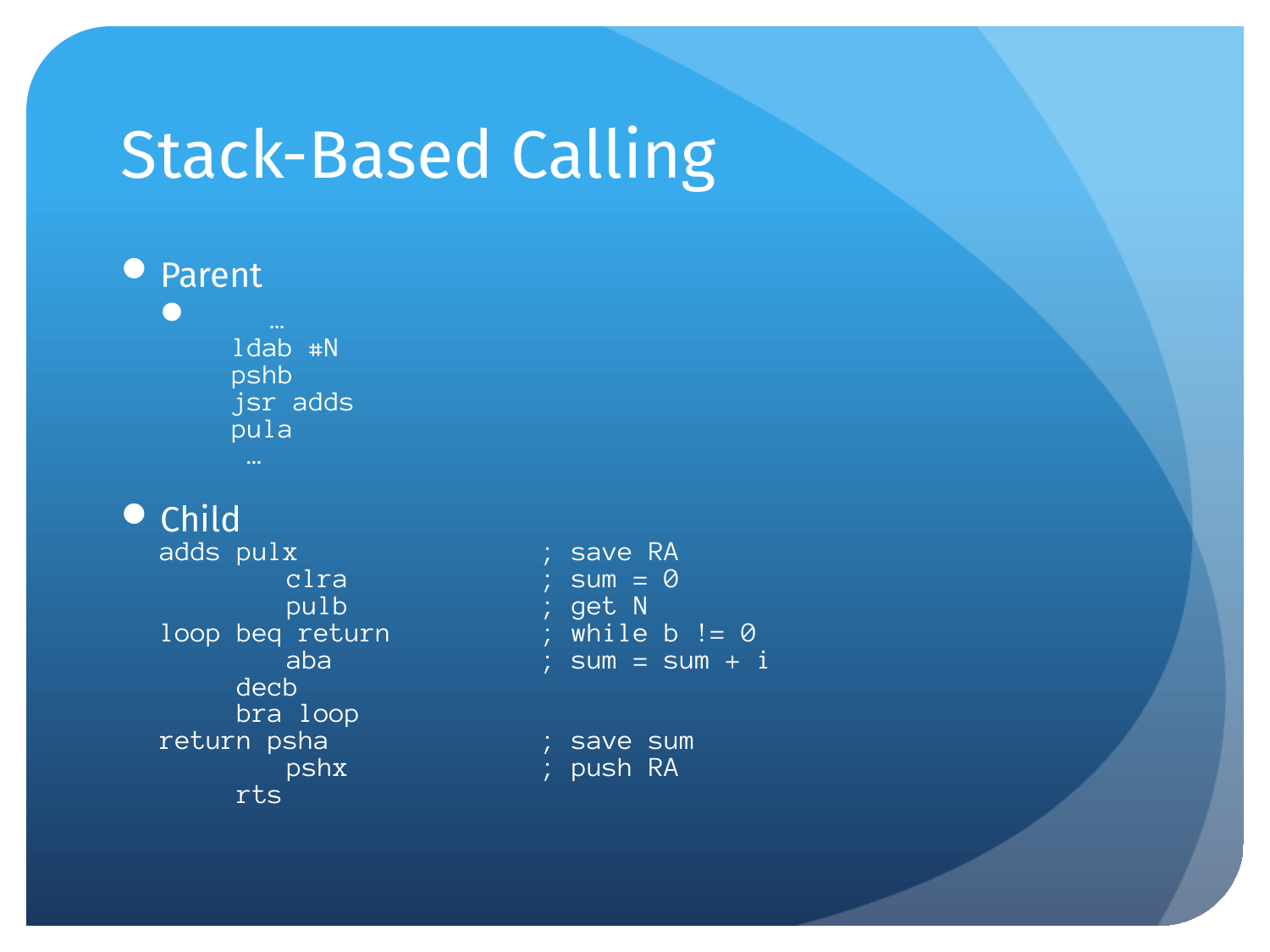

# Stack-Based Calling
Parent
    …
  ldab #N
  pshb
  jsr adds
  pula
   …
Child
adds pulx		; save RA
	clra  		; sum = 0
	pulb		; get N
loop beq return   	; while b != 0
  	aba		; sum = sum + i
     decb
     bra loop
return psha 		; save sum
	pshx 		; push RA
     rts